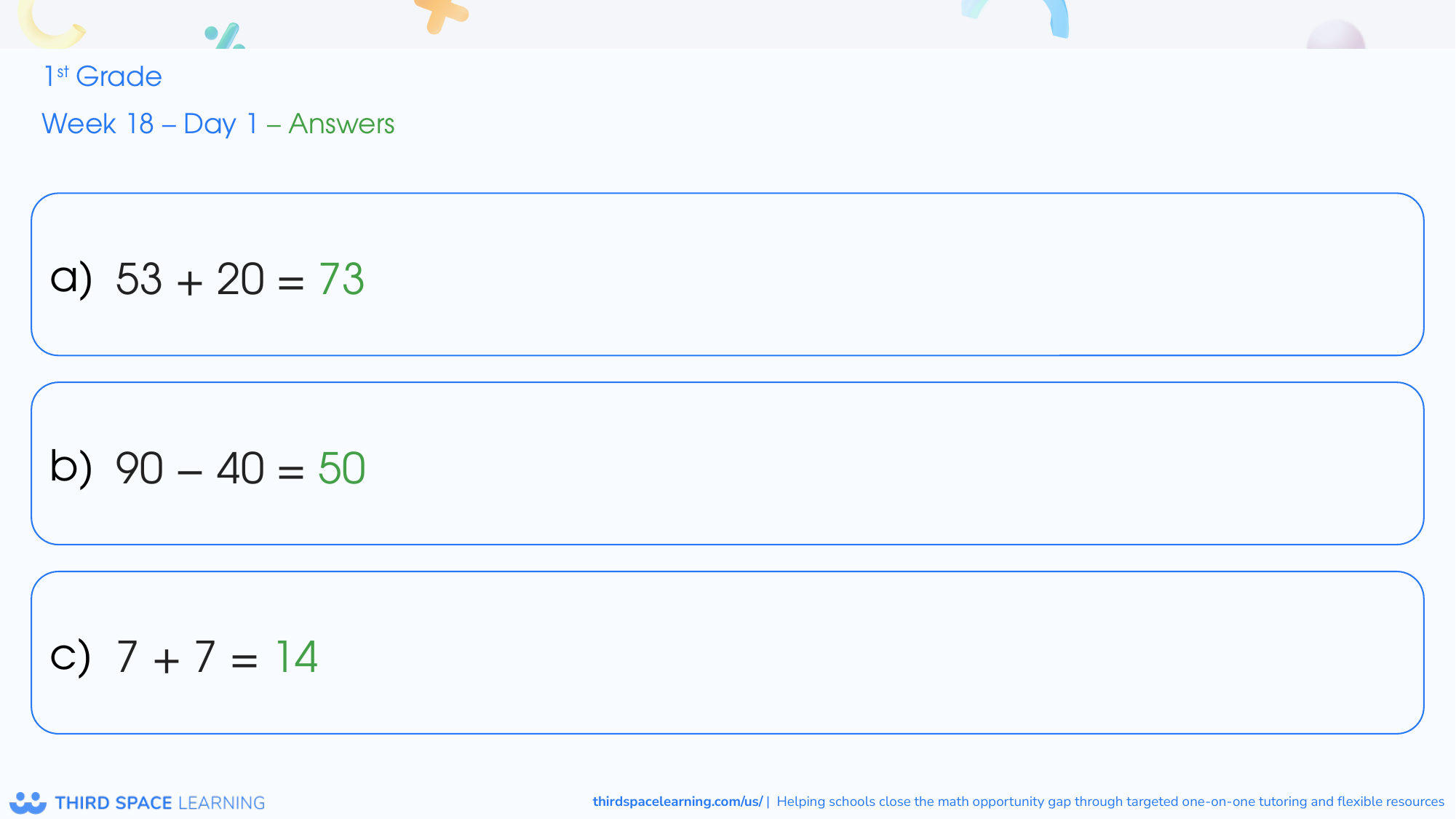

1st Grade
Week 18 – Day 1 – Answers
53 + 20 = 73
90 − 40 = 50
7 + 7 = 14